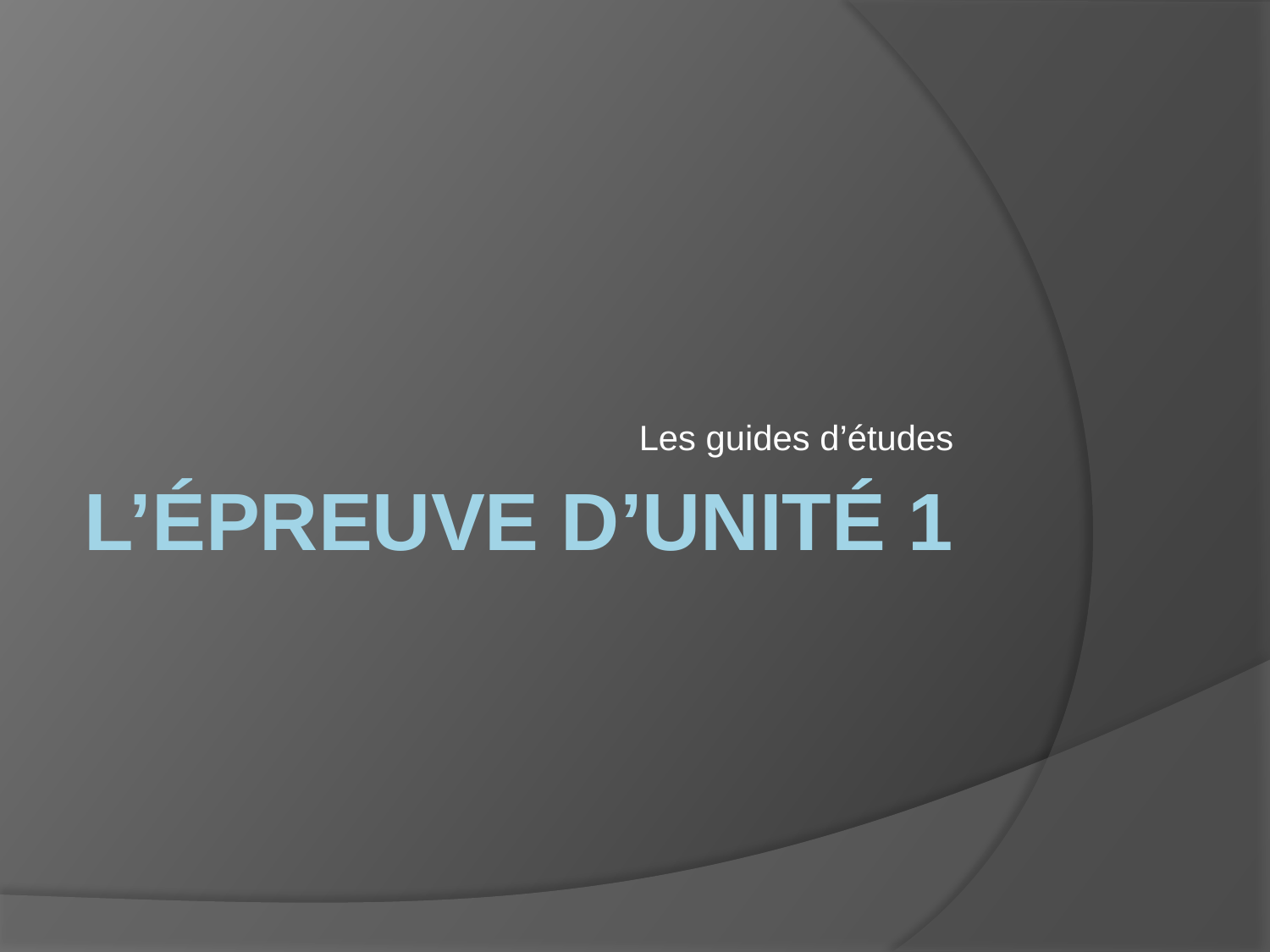

Les guides d’études
# L’épreuve d’unité 1